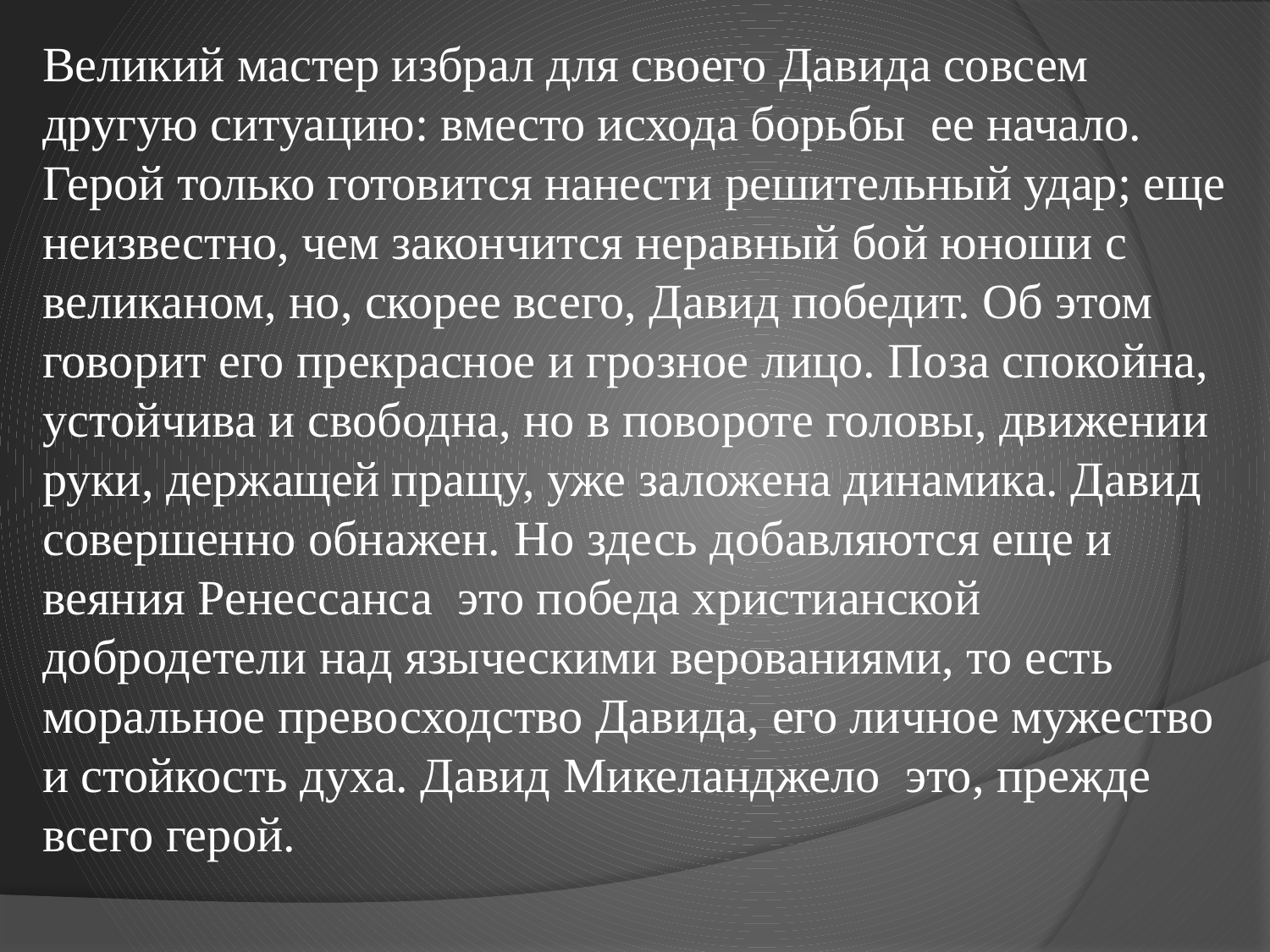

Великий мастер избрал для своего Давида совсем другую ситуацию: вместо исхода борьбы ­­ ее начало. Герой только готовится нанести решительный удар; еще неизвестно, чем закончится неравный бой юноши с великаном, но, скорее всего, Давид победит. Об этом говорит его прекрасное и грозное лицо. Поза спокойна, устойчива и свободна, но в повороте головы, движении руки, держащей пращу, уже заложена динамика. Давид совершенно обнажен. Но здесь добавляются еще и веяния Ренессанса ­­ это победа христианской добродетели над языческими верованиями, то есть моральное превосходство Давида, его личное мужество и стойкость духа. Давид Микеланджело ­ это, прежде всего герой.